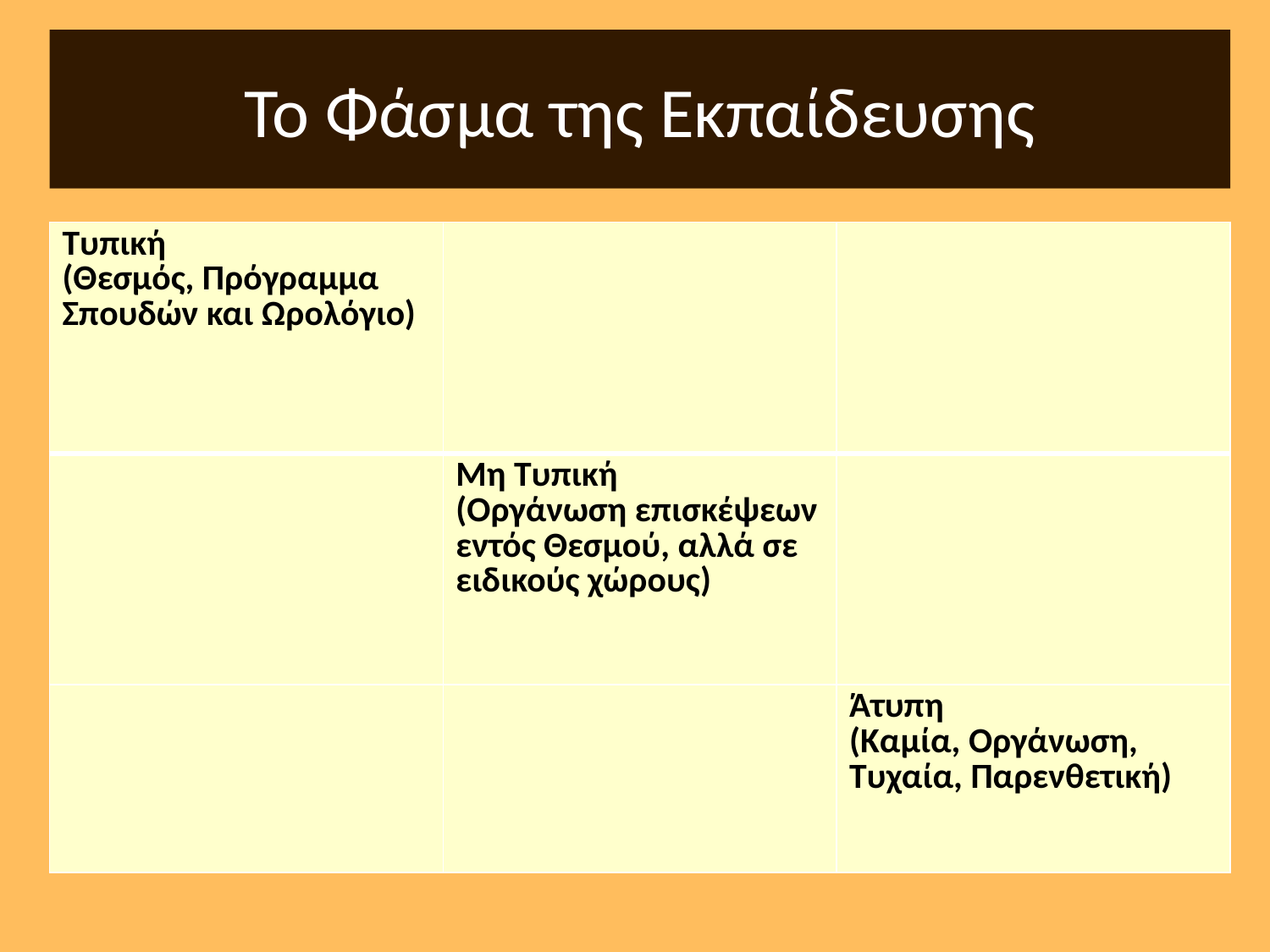

# Το Φάσμα της Εκπαίδευσης
| Τυπική (Θεσμός, Πρόγραμμα Σπουδών και Ωρολόγιο) |  |  |
| --- | --- | --- |
|  | Μη Τυπική (Οργάνωση επισκέψεων εντός Θεσμού, αλλά σε ειδικούς χώρους) |  |
|  |  | Άτυπη (Καμία, Οργάνωση, Τυχαία, Παρενθετική) |